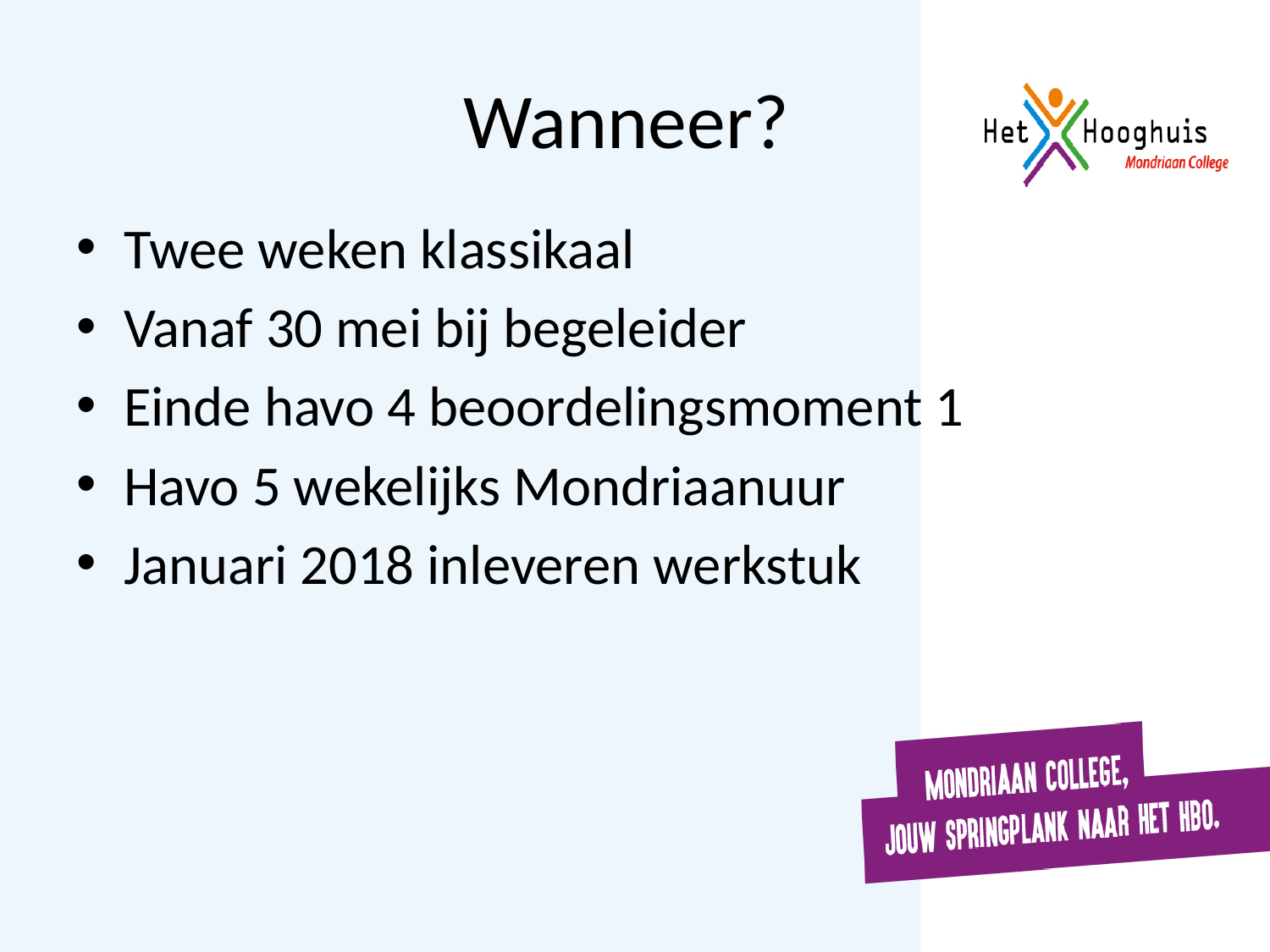

# Wanneer?
Twee weken klassikaal
Vanaf 30 mei bij begeleider
Einde havo 4 beoordelingsmoment 1
Havo 5 wekelijks Mondriaanuur
Januari 2018 inleveren werkstuk